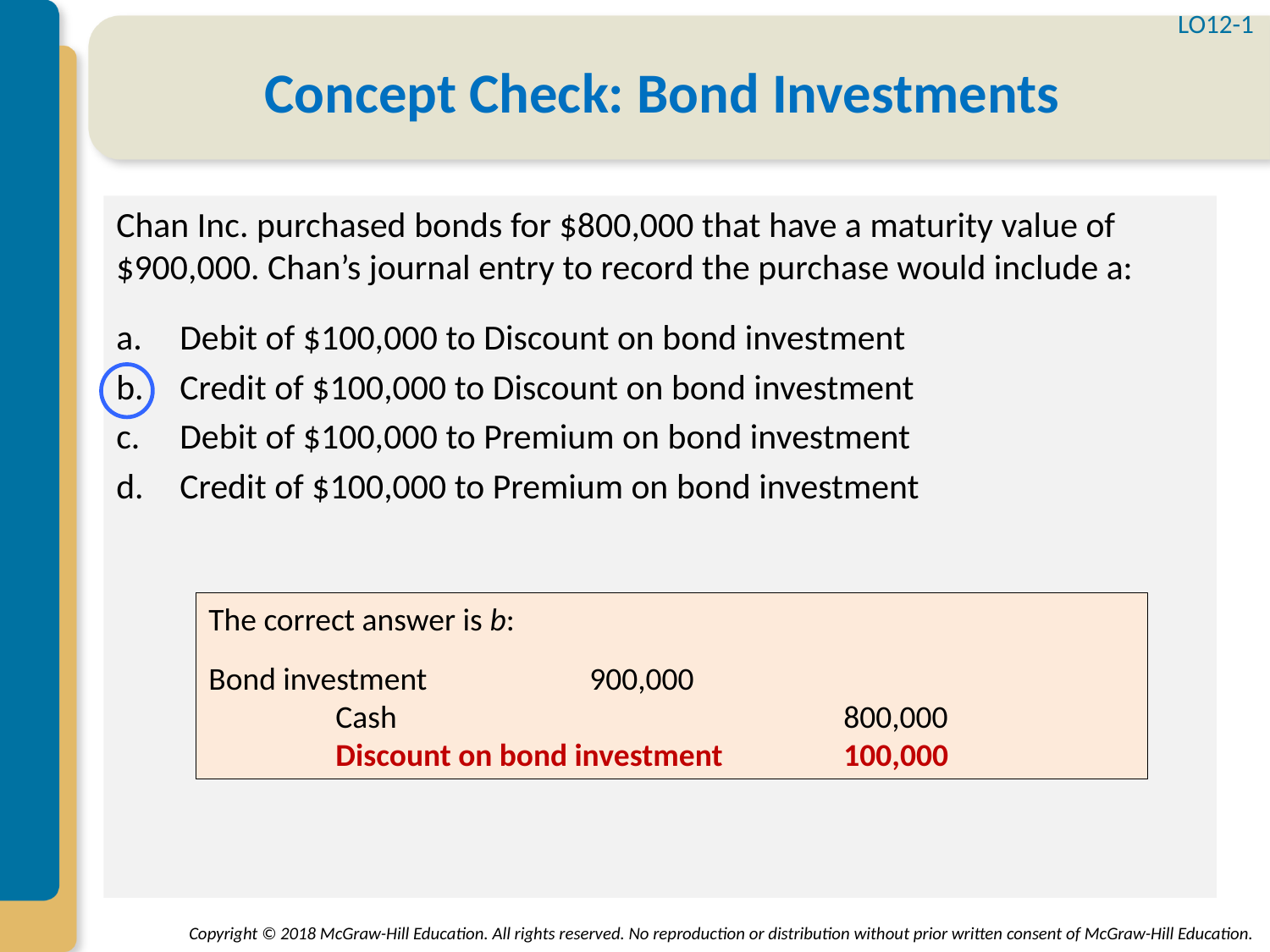

LO12-1
# Concept Check: Bond Investments
Chan Inc. purchased bonds for $800,000 that have a maturity value of $900,000. Chan’s journal entry to record the purchase would include a:
Debit of $100,000 to Discount on bond investment
Credit of $100,000 to Discount on bond investment
Debit of $100,000 to Premium on bond investment
Credit of $100,000 to Premium on bond investment

The correct answer is b:
Bond investment 		900,000
	Cash				800,000
	Discount on bond investment	100,000